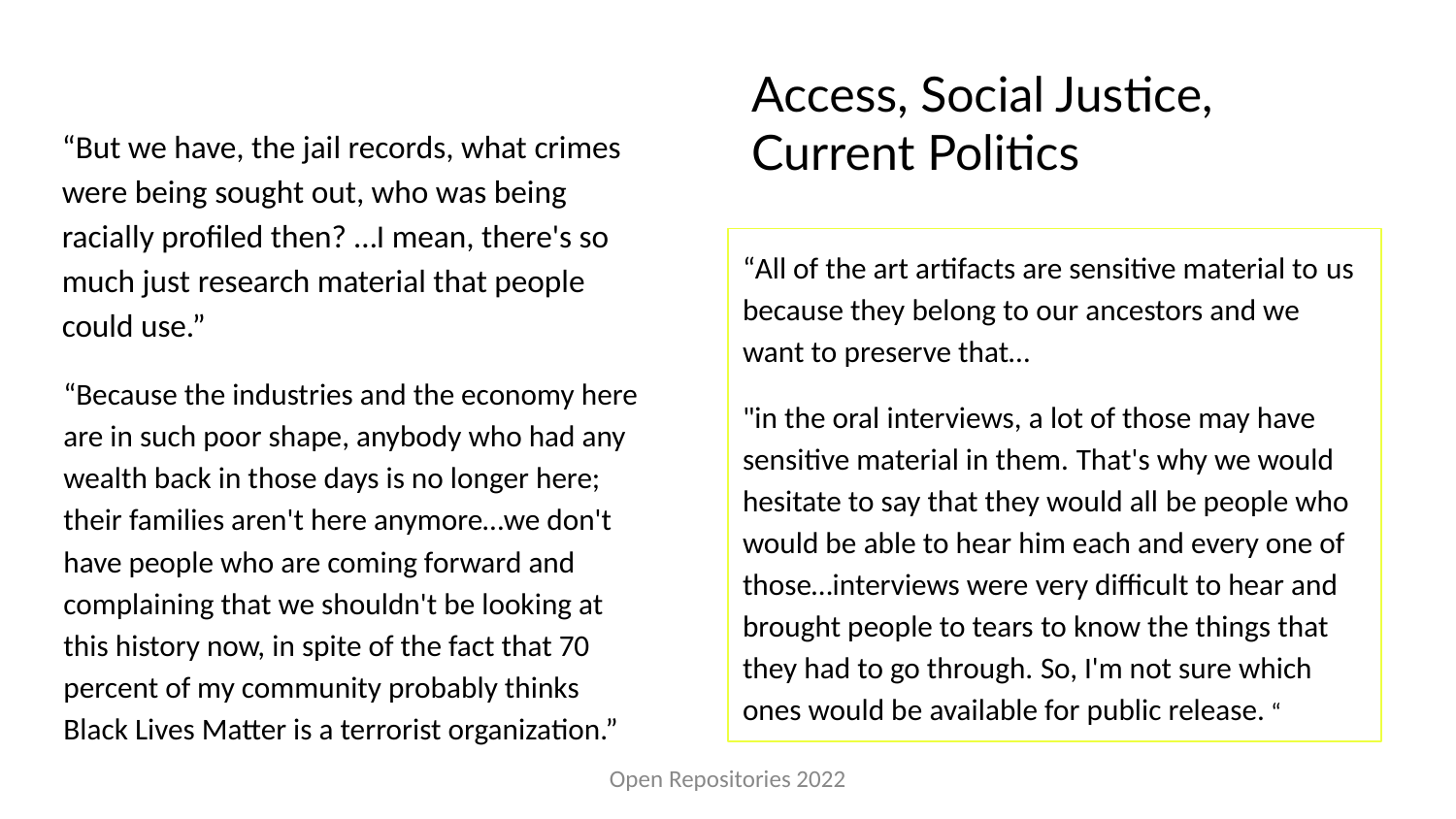

Access, Social Justice, Current Politics
“But we have, the jail records, what crimes were being sought out, who was being  racially profiled then? …I mean, there's so much just research material that people could use.”
“All of the art artifacts are sensitive material to us because they belong to our ancestors and we want to preserve that…
"in the oral interviews, a lot of those may have sensitive material in them. That's why we would hesitate to say that they would all be people who would be able to hear him each and every one of those…interviews were very difficult to hear and brought people to tears to know the things that they had to go through. So, I'm not sure which ones would be available for public release. “
“Because the industries and the economy here are in such poor shape, anybody who had any wealth back in those days is no longer here; their families aren't here anymore…we don't have people who are coming forward and complaining that we shouldn't be looking at this history now, in spite of the fact that 70 percent of my community probably thinks Black Lives Matter is a terrorist organization.”